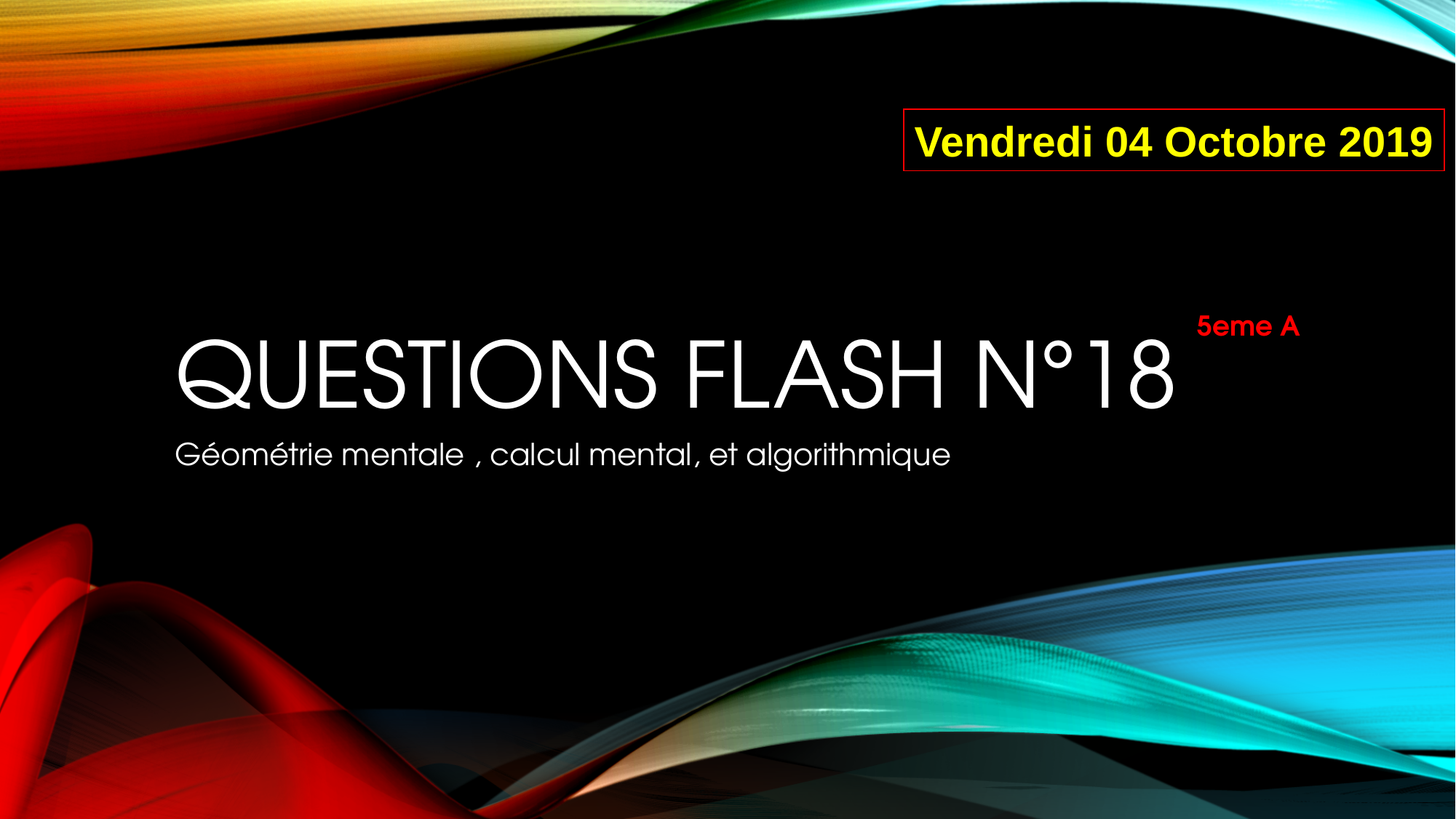

Vendredi 04 Octobre 2019
# Questions FLASH n°18
5eme A
Géométrie mentale , calcul mental, et algorithmique